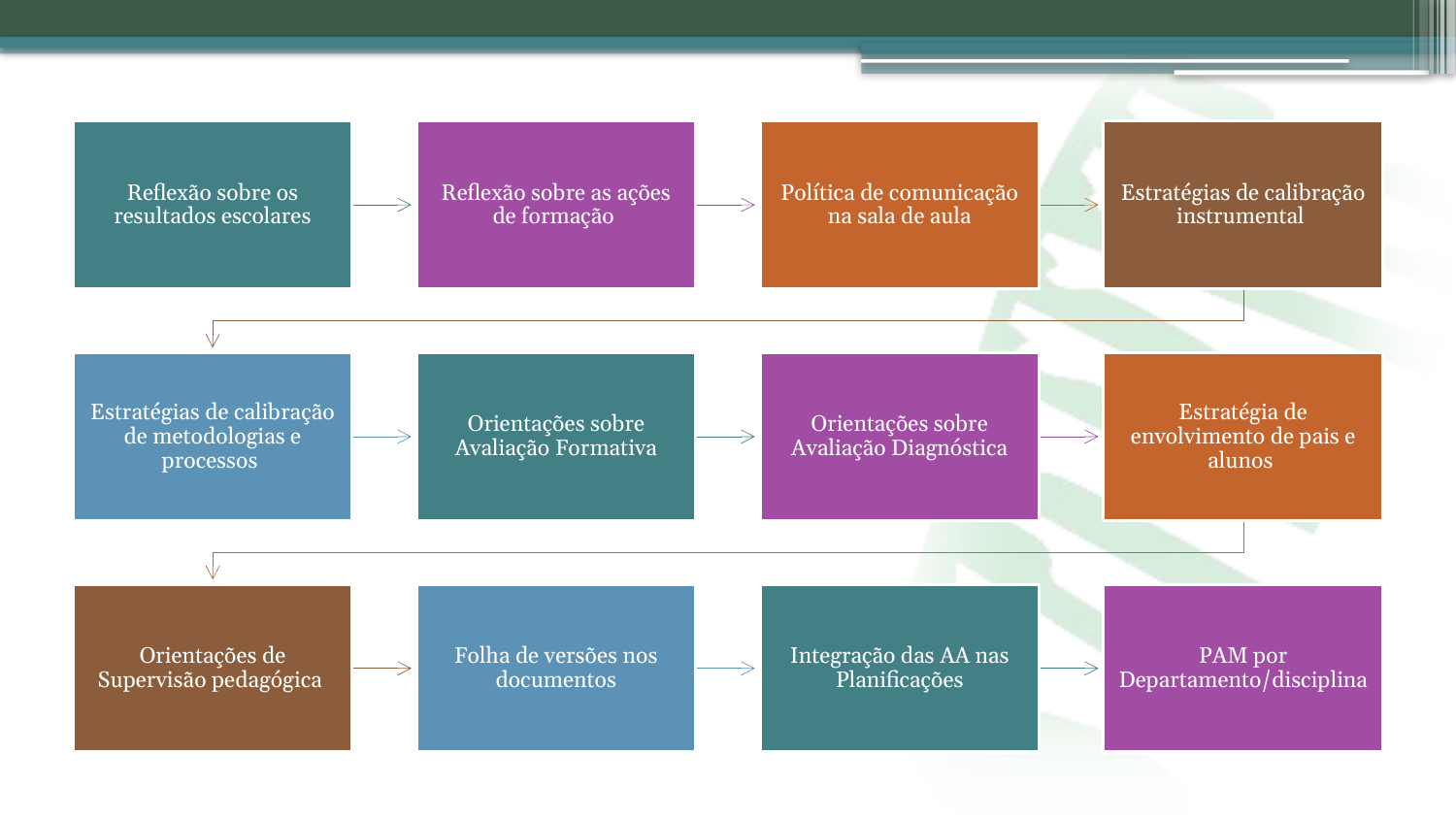

Reflexão sobre os resultados escolares

Reflexão sobre as ações de formação

Política de comunicação na sala de aula

Estratégias de calibração instrumental

Estratégias de calibração de metodologias e processos

Orientações sobre Avaliação Formativa

Orientações sobre Avaliação Diagnóstica

Estratégia de envolvimento de pais e alunos

Orientações de Supervisão pedagógica

Folha de versões nos documentos

Integração das AA nas Planificações
PAM por Departamento/disciplina
#